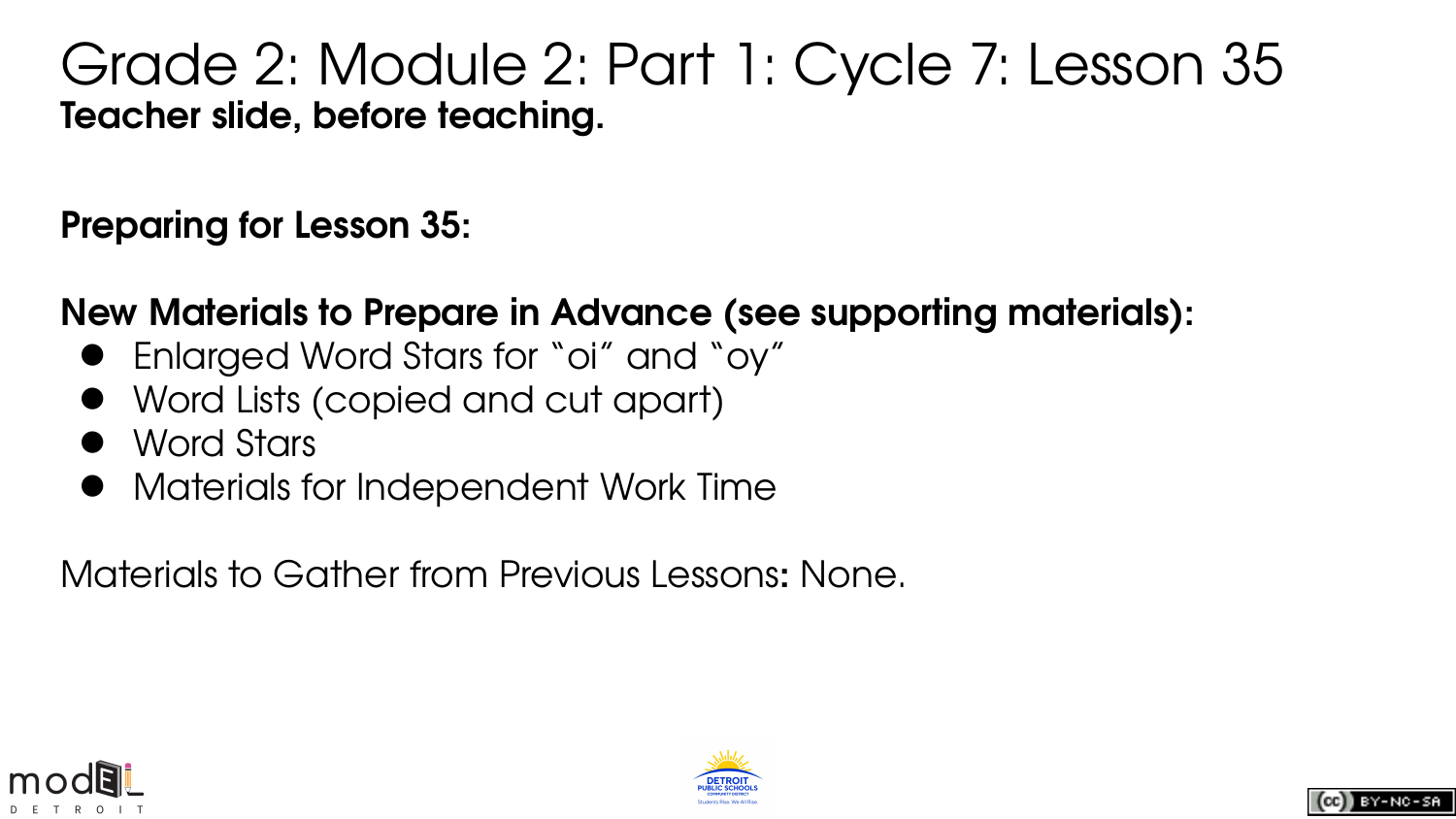

# Grade 2: Module 2: Part 1: Cycle 7: Lesson 35
Teacher slide, before teaching.

Preparing for Lesson 35:

New Materials to Prepare in Advance (see supporting materials):
Enlarged Word Stars for “oi” and “oy”
Word Lists (copied and cut apart)
Word Stars
Materials for Independent Work Time

Materials to Gather from Previous Lessons: None.